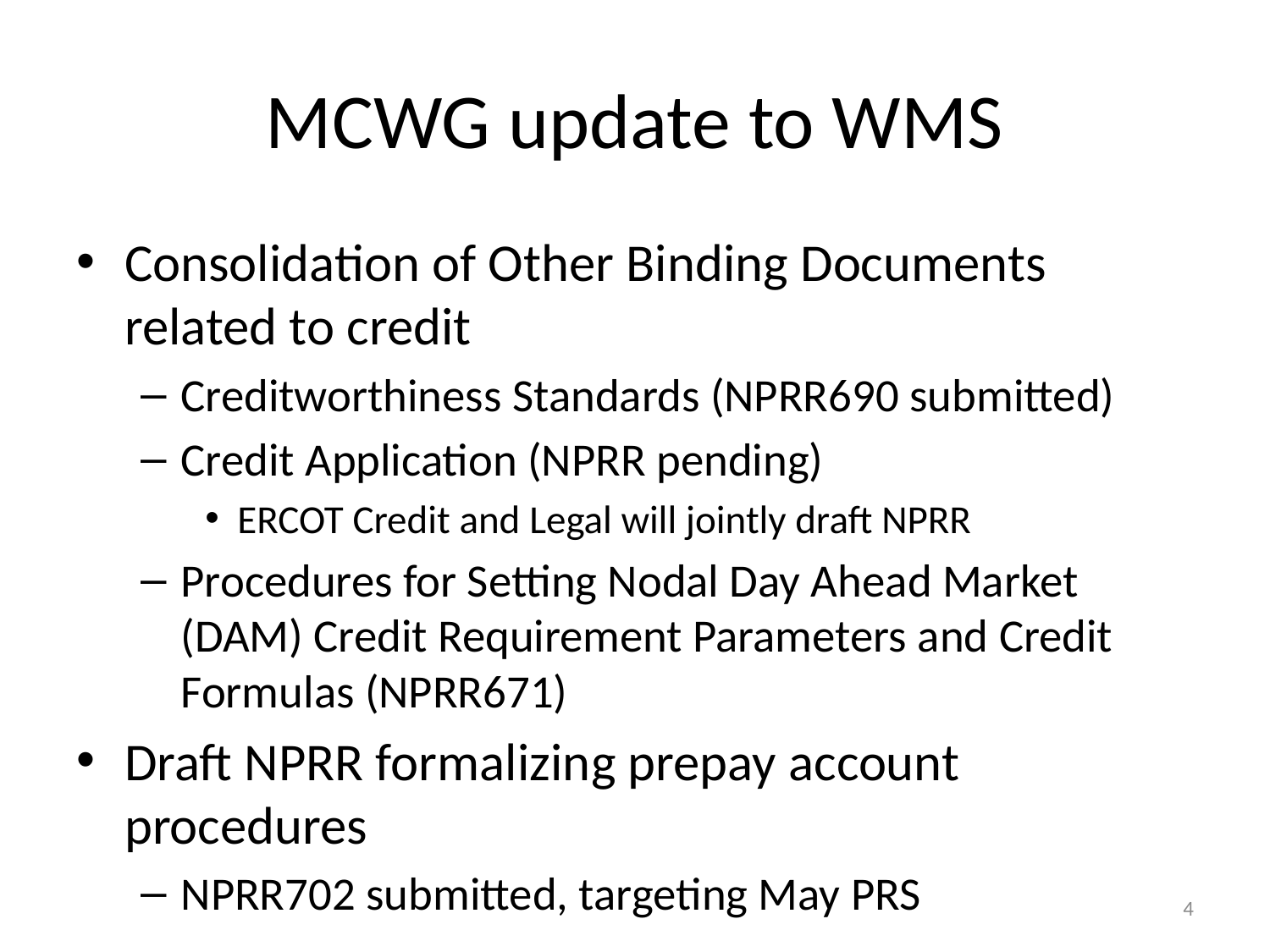

# MCWG update to WMS
Consolidation of Other Binding Documents related to credit
Creditworthiness Standards (NPRR690 submitted)
Credit Application (NPRR pending)
ERCOT Credit and Legal will jointly draft NPRR
Procedures for Setting Nodal Day Ahead Market (DAM) Credit Requirement Parameters and Credit Formulas (NPRR671)
Draft NPRR formalizing prepay account procedures
NPRR702 submitted, targeting May PRS

4